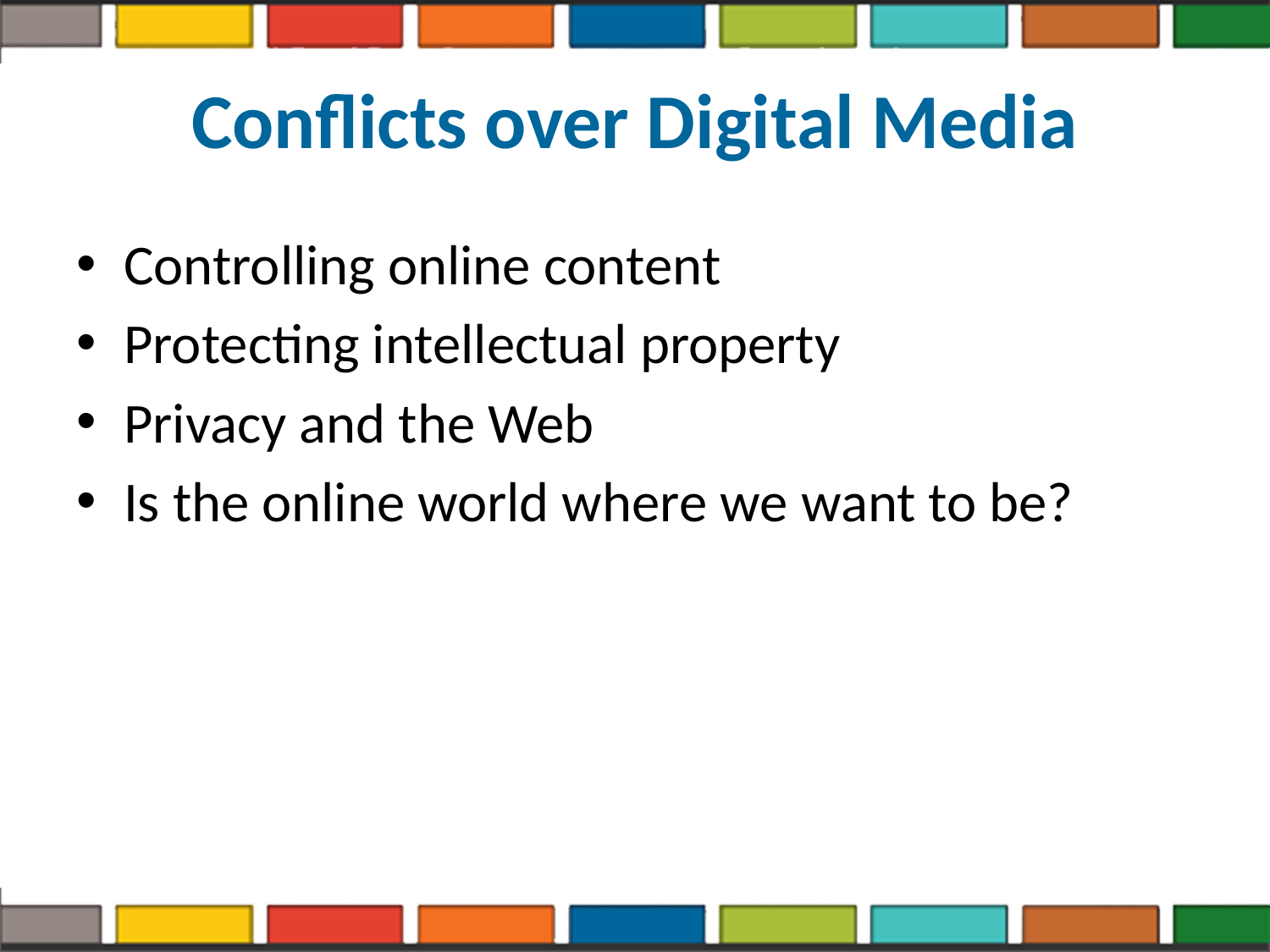

# Conflicts over Digital Media
Controlling online content
Protecting intellectual property
Privacy and the Web
Is the online world where we want to be?